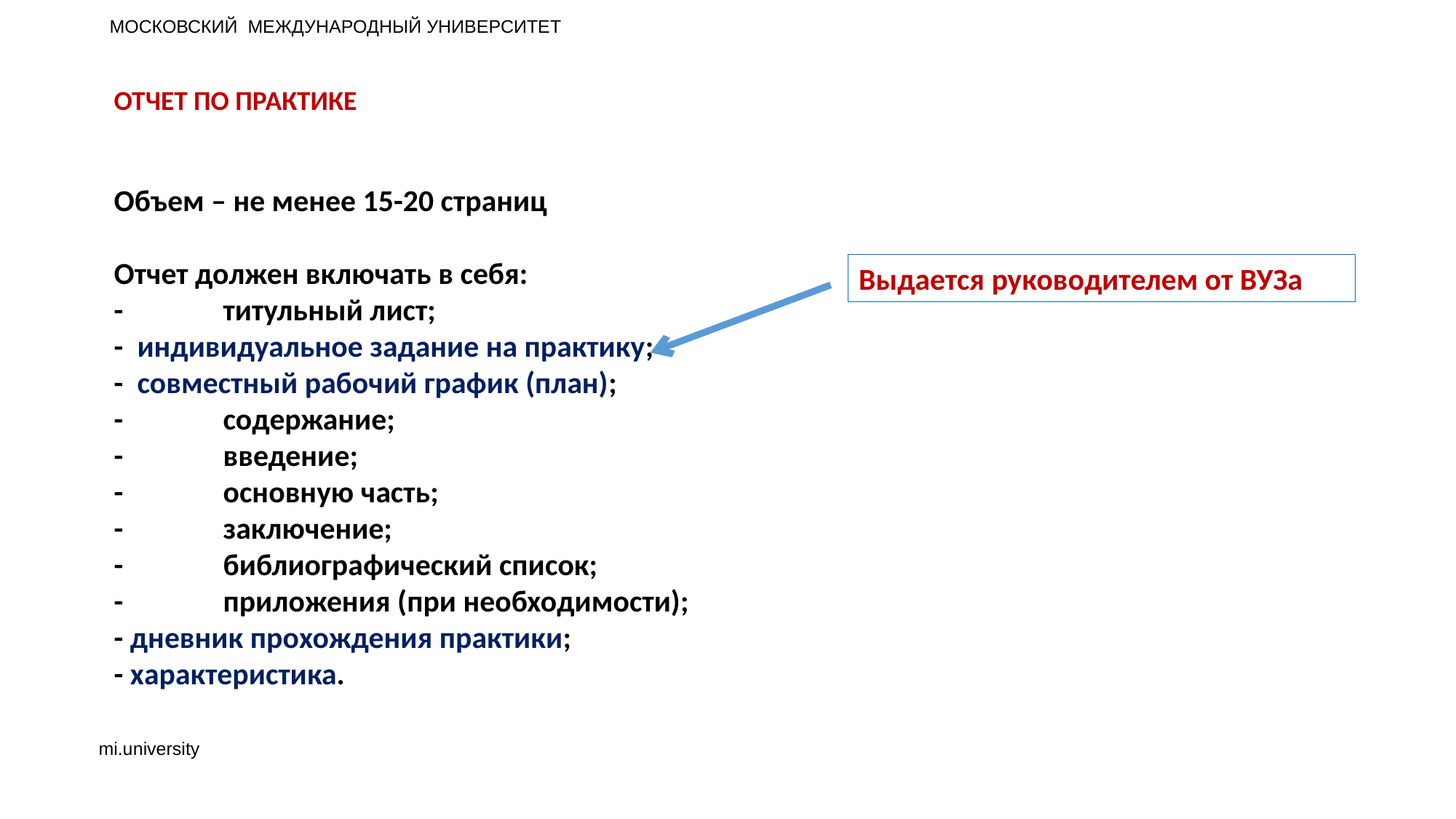

МОСКОВСКИЙ  МЕЖДУНАРОДНЫЙ УНИВЕРСИТЕТ

ОТЧЕТ ПО ПРАКТИКЕ

Объем – не менее 15-20 страниц

Отчет должен включать в себя:
-	титульный лист;
-  индивидуальное задание на практику;
-  совместный рабочий график (план);
-	содержание;
-	введение;
-	основную часть;
-	заключение;
-	библиографический список;
-	приложения (при необходимости);
- дневник прохождения практики;
- характеристика.

Выдается руководителем от ВУЗа
mi.university